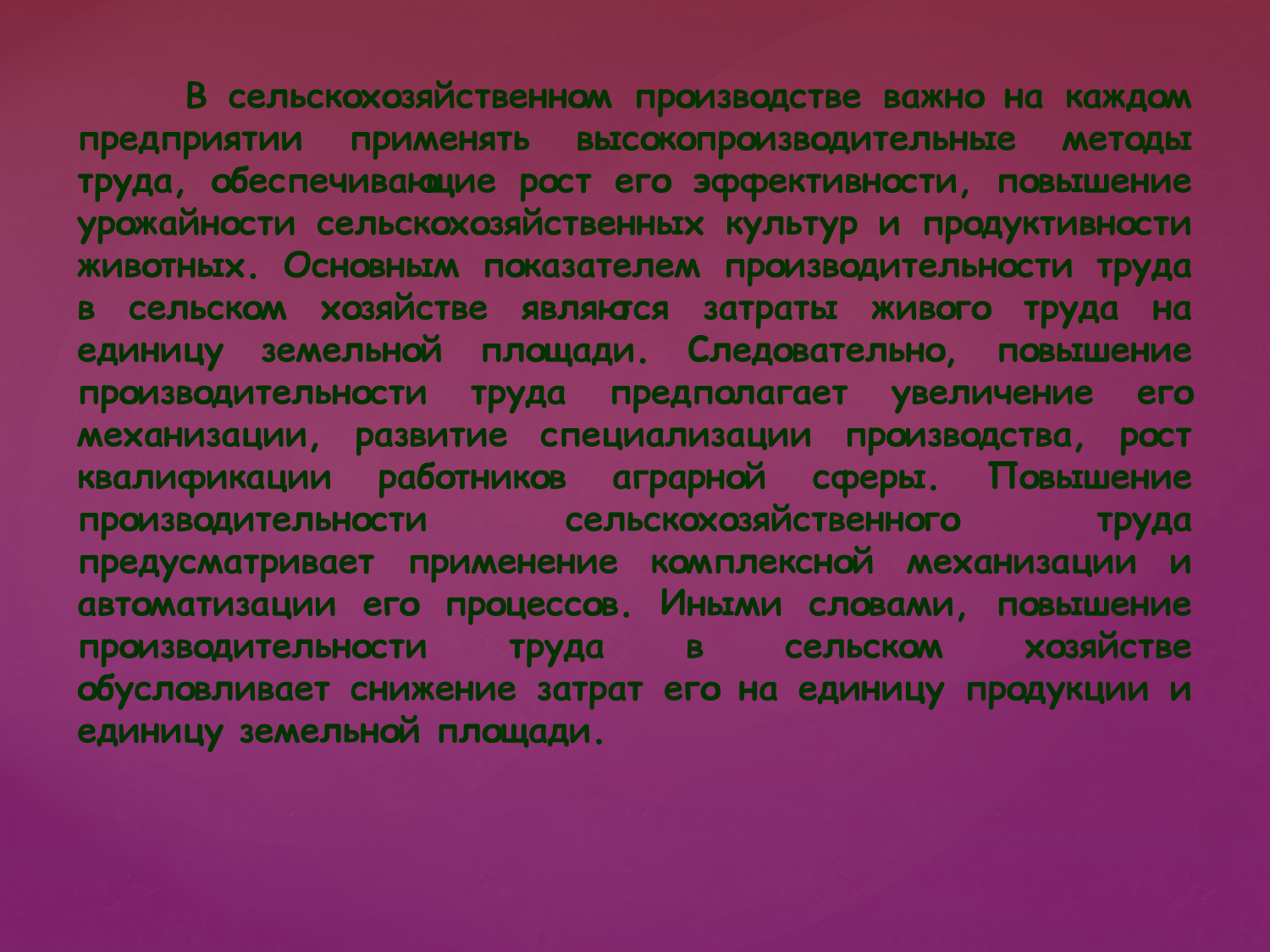

В сельскохозяйственном производстве важно на каждом предприятии применять высокопроизводительные методы труда, обеспечивающие рост его эффективности, повышение урожайности сельскохозяйственных культур и продуктивности животных. Основным показателем производительности труда в сельском хозяйстве являются затраты живого труда на единицу земельной площади. Следовательно, повышение производительности труда предполагает увеличение его механизации, развитие специализации производства, рост квалификации работников аграрной сферы. Повышение производительности сельскохозяйственного труда предусматривает применение комплексной механизации и автоматизации его процессов. Иными словами, повышение производительности труда в сельском хозяйстве обусловливает снижение затрат его на единицу продукции и единицу земельной площади.